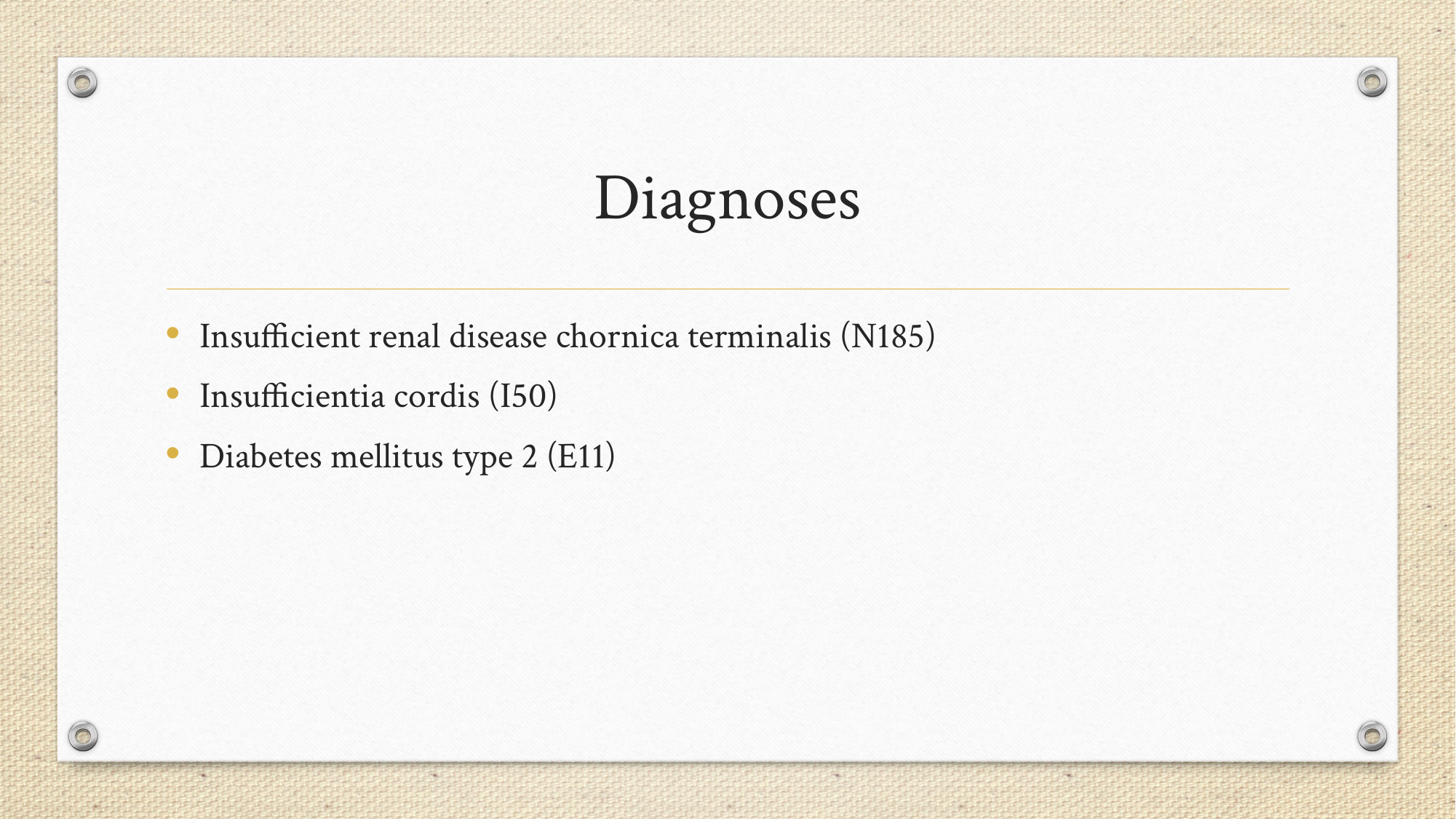

# Diagnoses
Insufficient renal disease chornica terminalis (N185)
Insufficientia cordis (I50)
Diabetes mellitus type 2 (E11)